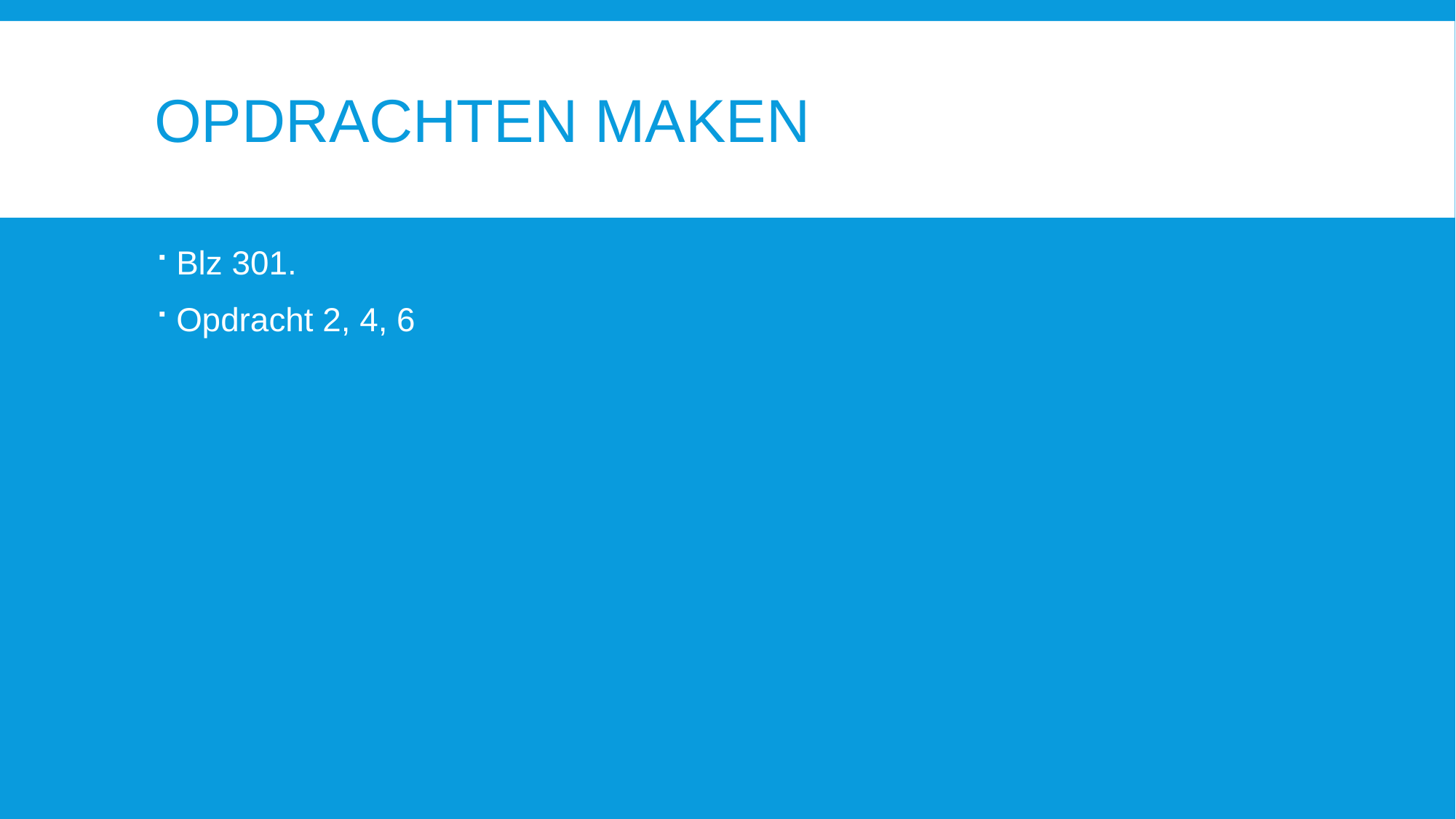

# Opdrachten maken
Blz 301.
Opdracht 2, 4, 6